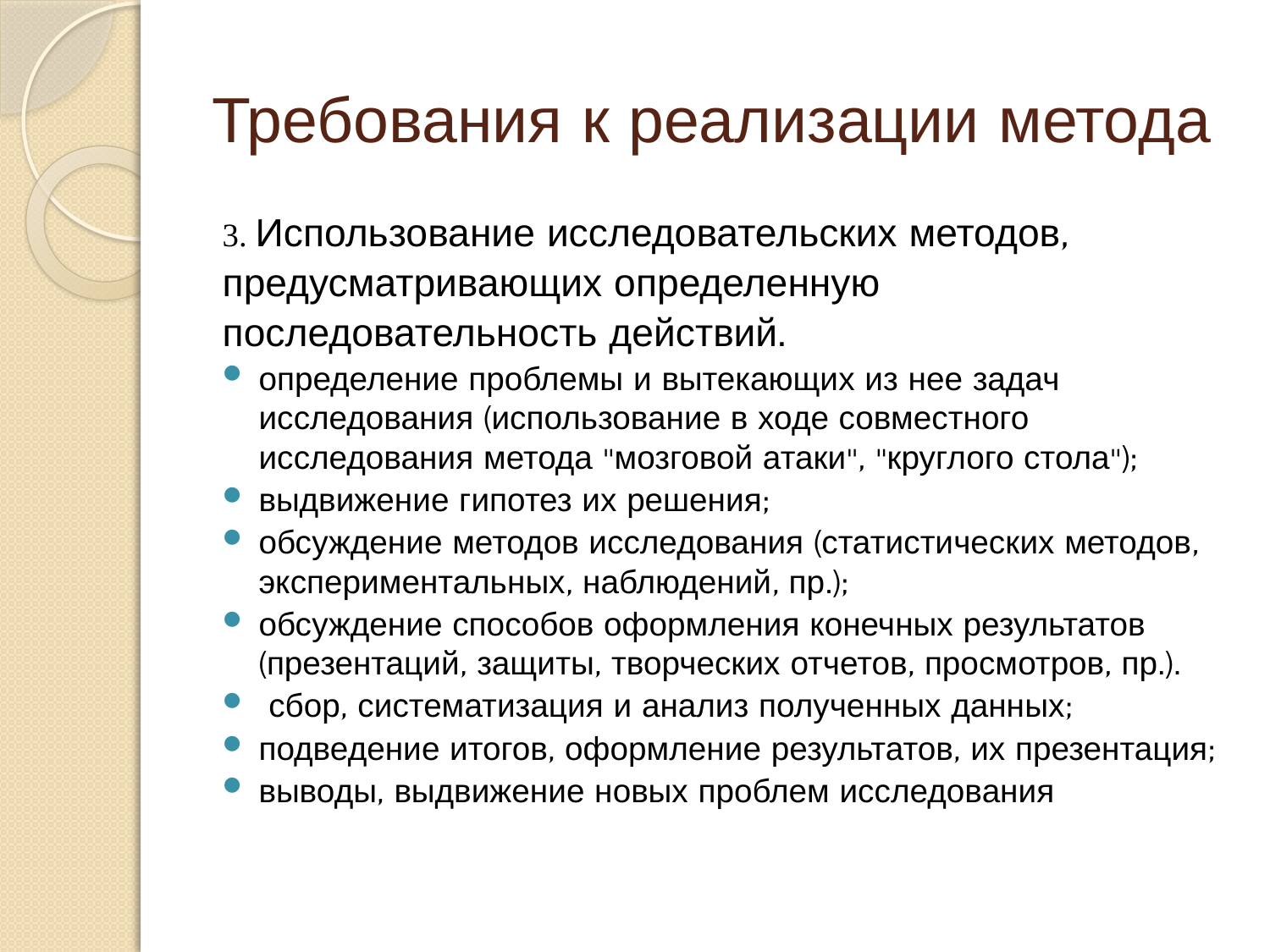

# Требования к реализации метода
3. Использование исследовательских методов,
предусматривающих определенную
последовательность действий.
определение проблемы и вытекающих из нее задач исследования (использование в ходе совместного исследования метода "мозговой атаки", "круглого стола");
выдвижение гипотез их решения;
обсуждение методов исследования (статистических методов, экспериментальных, наблюдений, пр.);
обсуждение способов оформления конечных результатов (презентаций, защиты, творческих отчетов, просмотров, пр.).
 сбор, систематизация и анализ полученных данных;
подведение итогов, оформление результатов, их презентация;
выводы, выдвижение новых проблем исследования